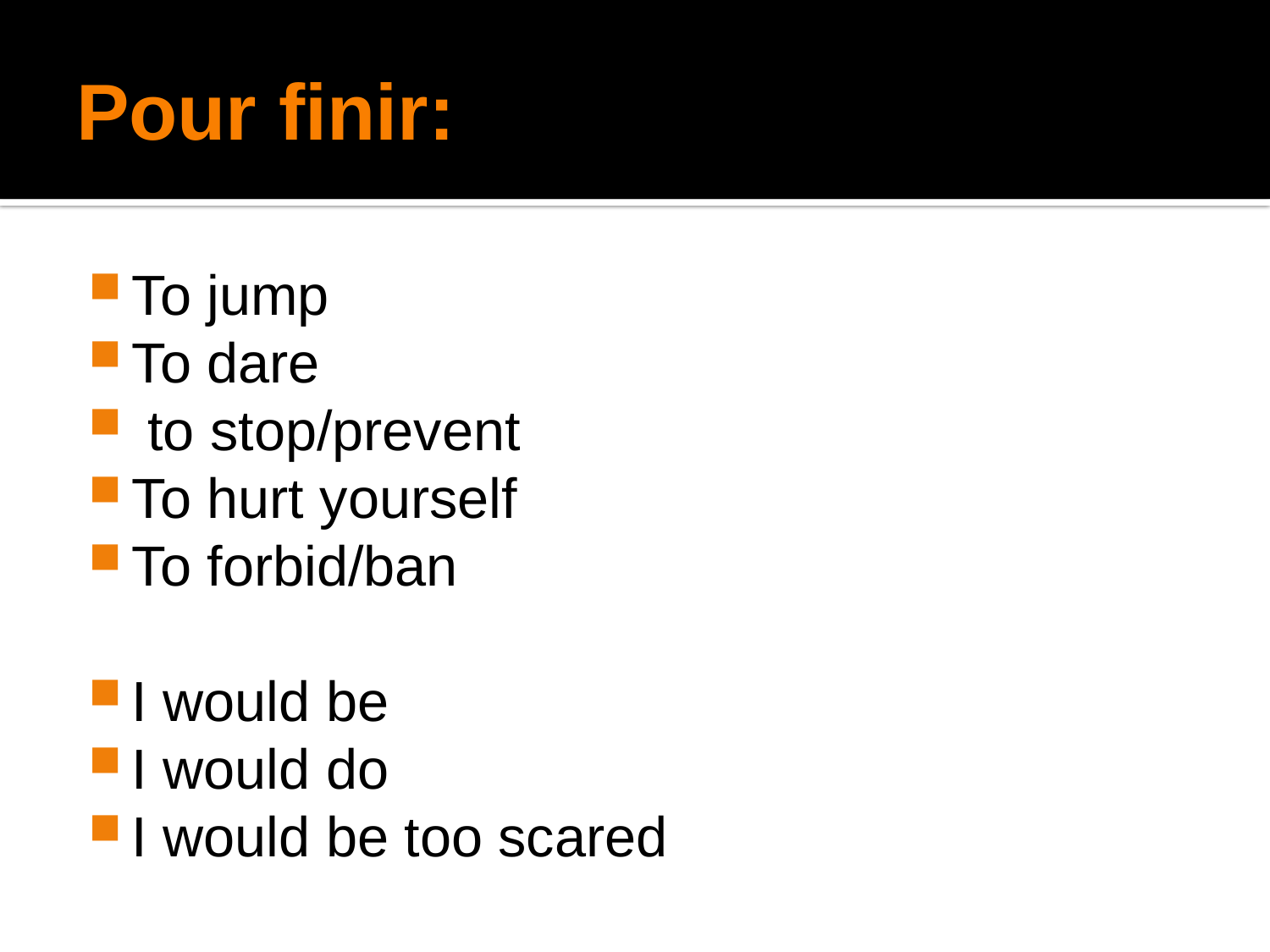

# Pour finir:
To jump
To dare
 to stop/prevent
To hurt yourself
To forbid/ban

I would be
I would do
I would be too scared